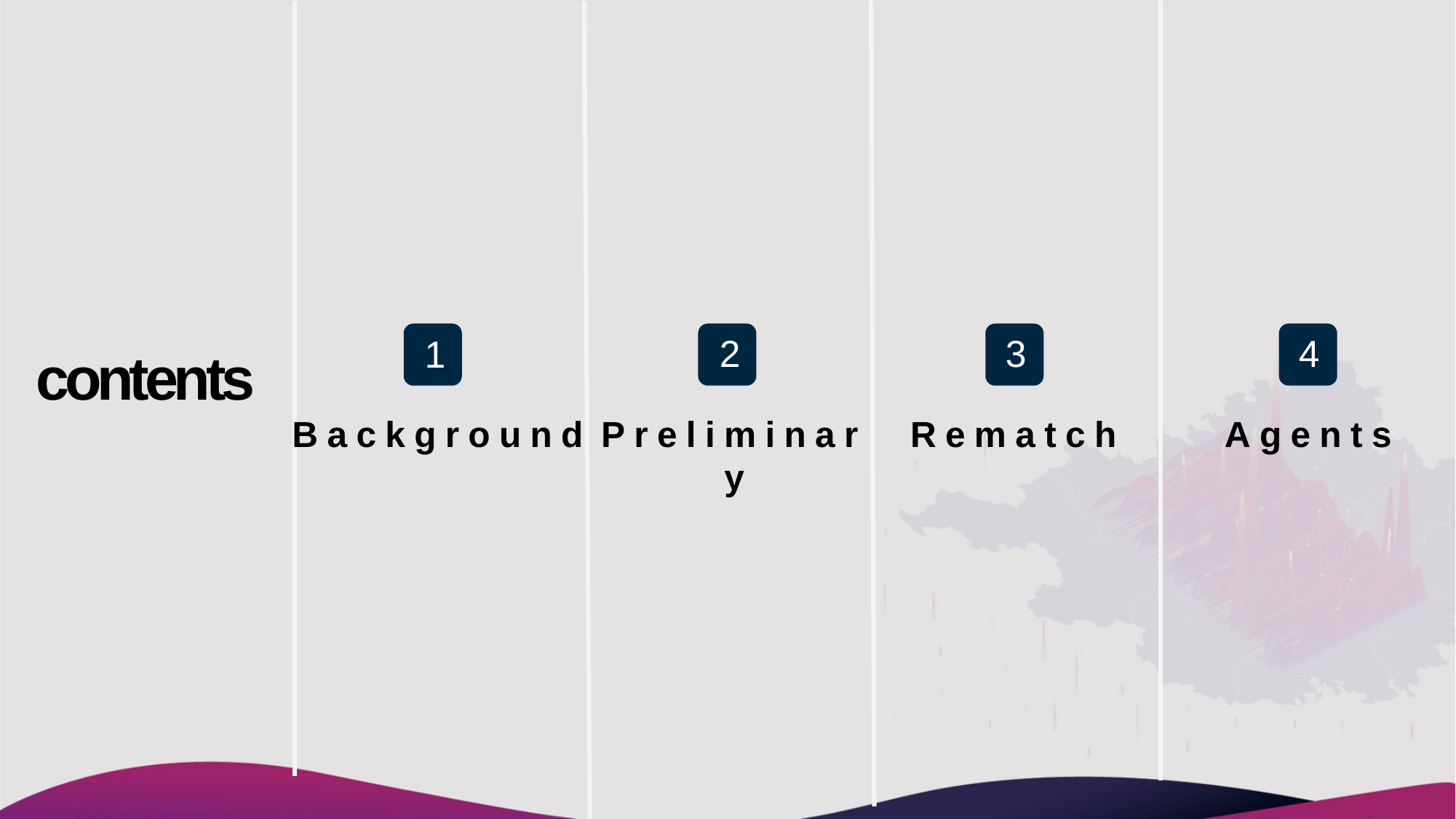

2
3
4
1
contents
Background
Rematch
Agents
Preliminary